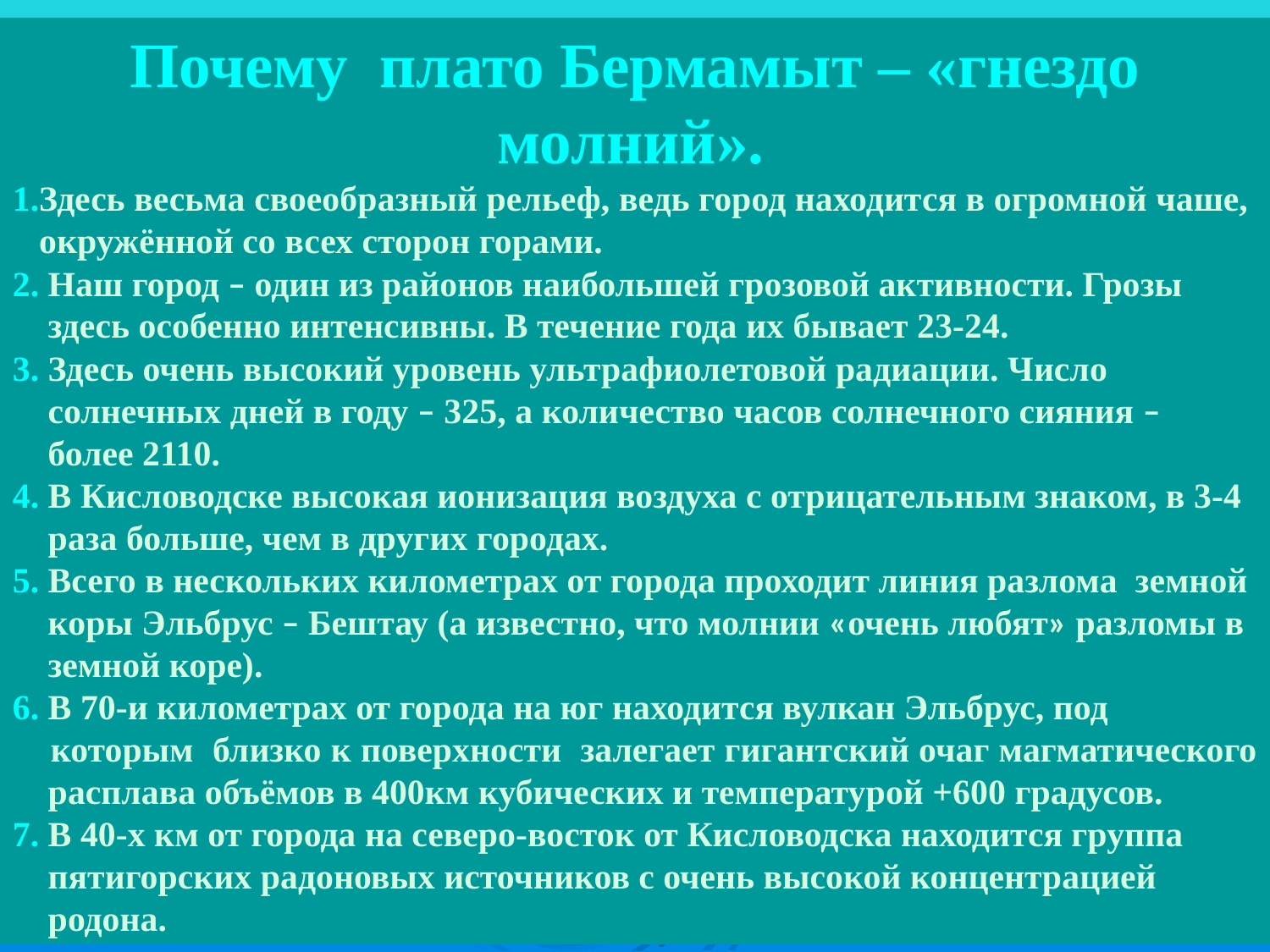

Почему  плато Бермамыт – «гнездо молний».
1.Здесь весьма своеобразный рельеф, ведь город находится в огромной чаше,
   окружённой со всех сторон горами.
2. Наш город – один из районов наибольшей грозовой активности. Грозы
    здесь особенно интенсивны. В течение года их бывает 23-24.
3. Здесь очень высокий уровень ультрафиолетовой радиации. Число
    солнечных дней в году – 325, а количество часов солнечного сияния –
    более 2110.
4. В Кисловодске высокая ионизация воздуха с отрицательным знаком, в 3-4
    раза больше, чем в других городах.
5. Всего в нескольких километрах от города проходит линия разлома  земной
    коры Эльбрус – Бештау (а известно, что молнии «очень любят» разломы в
    земной коре).
6. В 70-и километрах от города на юг находится вулкан Эльбрус, под
    которым  близко к поверхности  залегает гигантский очаг магматического
    расплава объёмов в 400км кубических и температурой +600 градусов.
7. В 40-х км от города на северо-восток от Кисловодска находится группа
    пятигорских радоновых источников с очень высокой концентрацией
    родона.